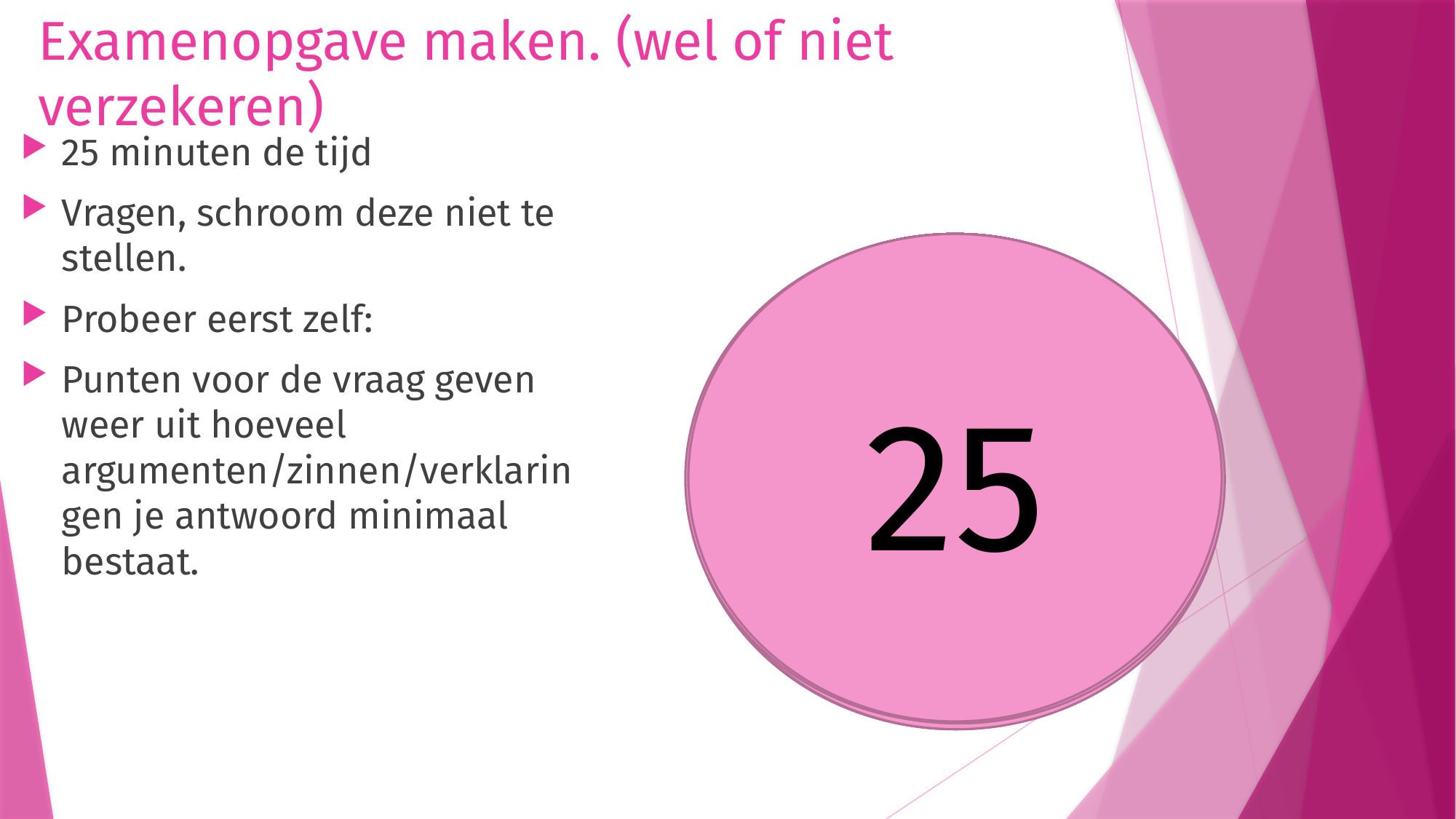

# Examenopgave maken. (wel of niet verzekeren)
25 minuten de tijd
Vragen, schroom deze niet te stellen.
Probeer eerst zelf:
Punten voor de vraag geven weer uit hoeveel argumenten/zinnen/verklaringen je antwoord minimaal bestaat.

25
21
19
17
16
15
14
12
13
11
10
8
9
5
6
7
4
3
1
2
24
23
20
18
22